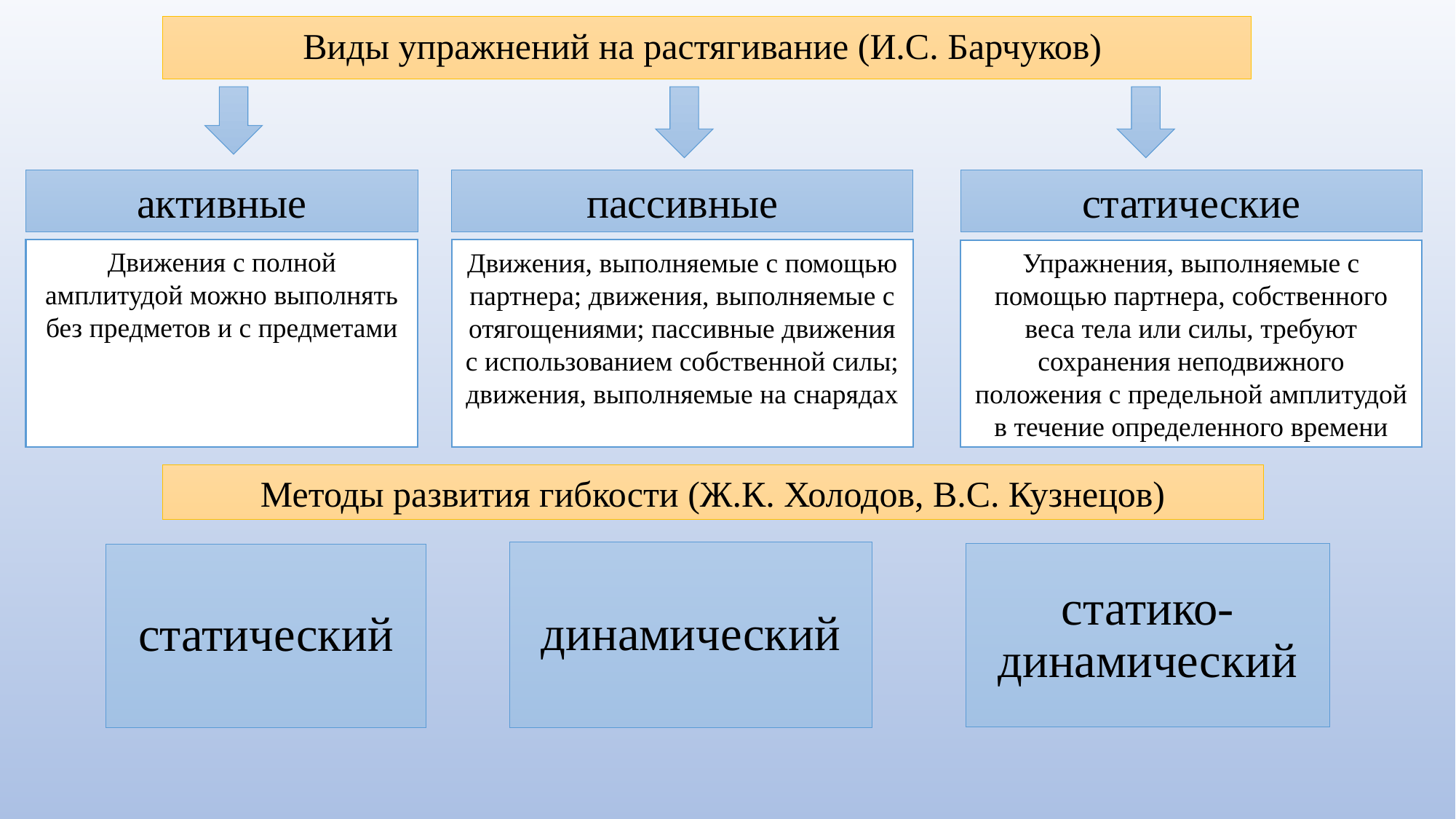

# Виды упражнений на растягивание (И.С. Барчуков)

активные
пассивные
статические
Движения с полной амплитудой можно выполнять без предметов и с предметами

Движения, выполняемые с помощью партнера; движения, выполняемые с отягощениями; пассивные движения с использованием собственной силы; движения, выполняемые на снарядах

Упражнения, выполняемые с помощью партнера, собственного веса тела или силы, требуют сохранения неподвижного положения с предельной амплитудой в течение определенного времени
Методы развития гибкости (Ж.К. Холодов, В.С. Кузнецов)
статический
динамический
статико-динамический